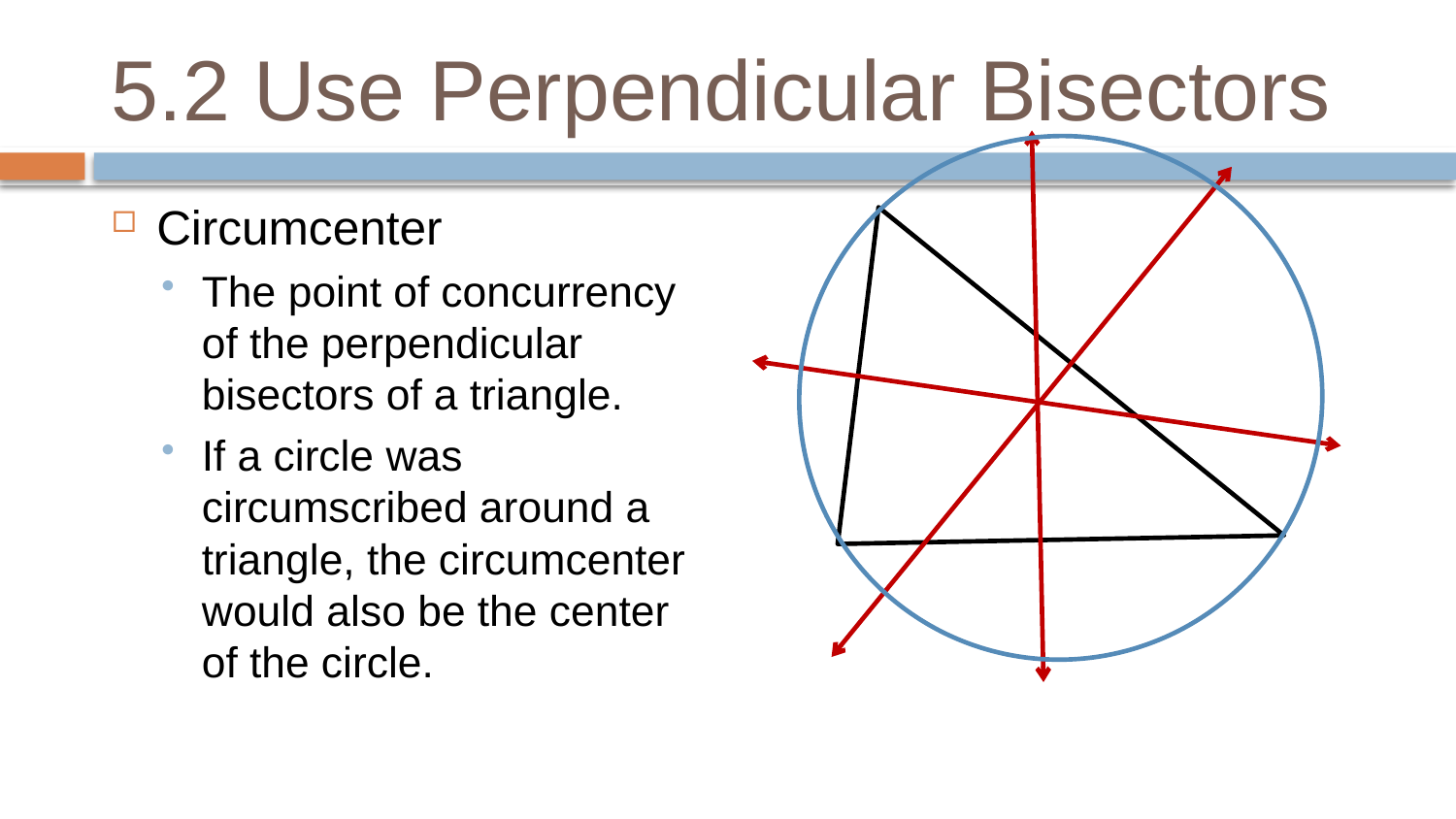

# 5.2 Use Perpendicular Bisectors

Circumcenter
The point of concurrency of the perpendicular bisectors of a triangle.
If a circle was circumscribed around a triangle, the circumcenter would also be the center of the circle.